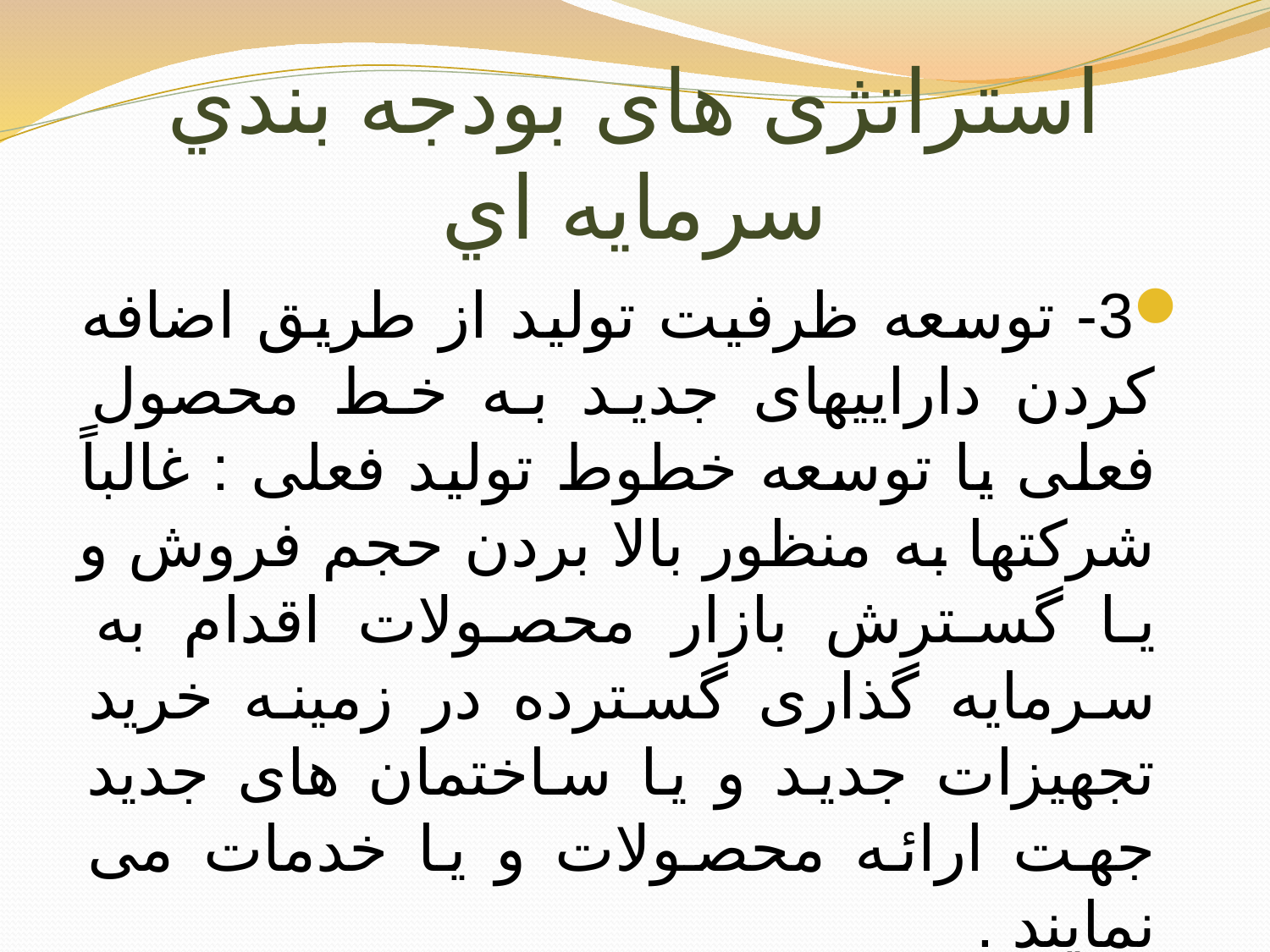

# استراتژی های بودجه بندي سرمايه اي
3- توسعه ظرفیت تولید از طریق اضافه کردن داراییهای جدید به خط محصول فعلی یا توسعه خطوط تولید فعلی : غالباً شرکتها به منظور بالا بردن حجم فروش و یا گسترش بازار محصولات اقدام به سرمایه گذاری گسترده در زمینه خرید تجهیزات جدید و یا ساختمان های جدید جهت ارائه محصولات و یا خدمات می نمایند .